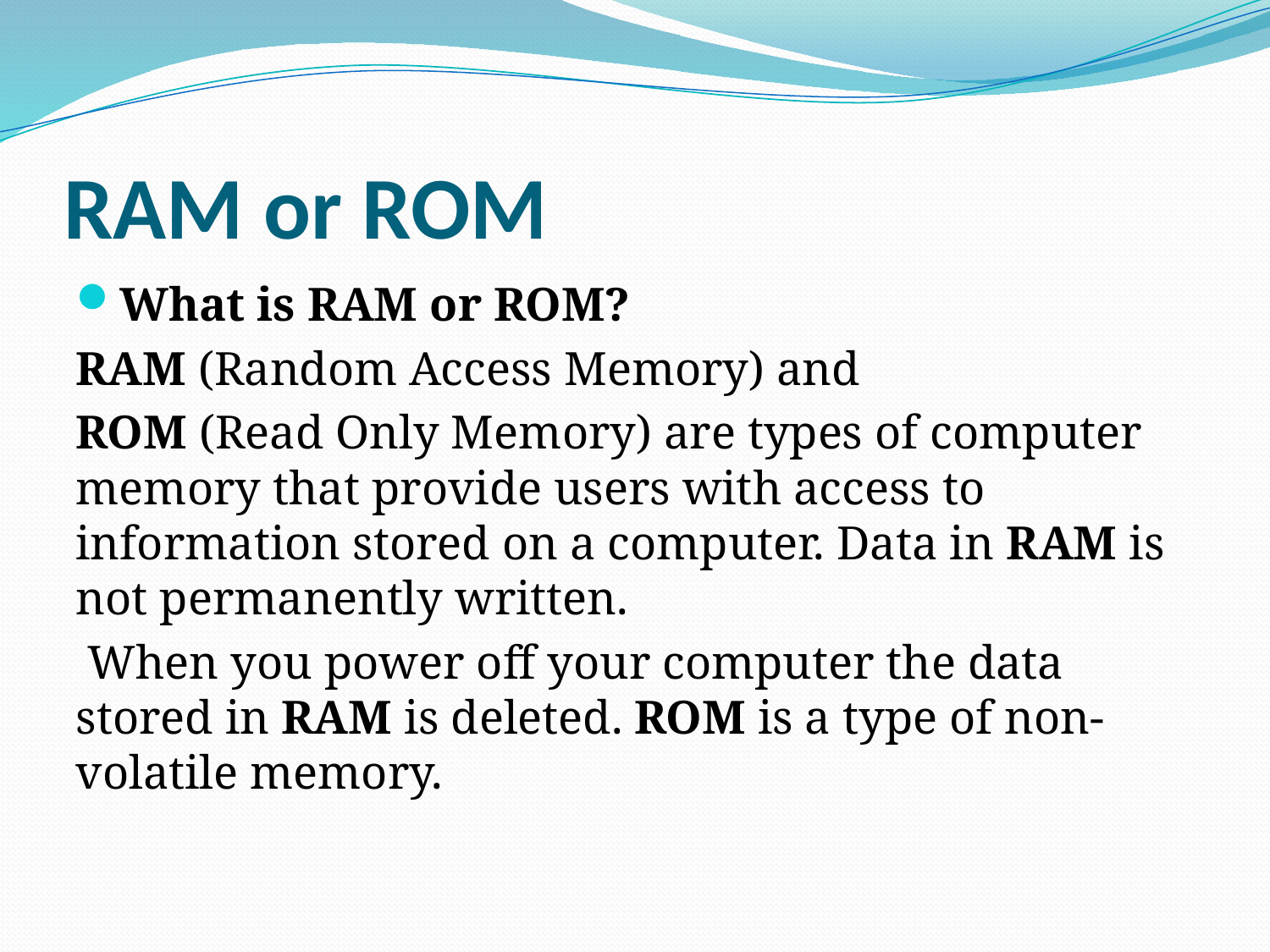

# RAM or ROM
What is RAM or ROM?
RAM (Random Access Memory) and
ROM (Read Only Memory) are types of computer memory that provide users with access to information stored on a computer. Data in RAM is not permanently written.
 When you power off your computer the data stored in RAM is deleted. ROM is a type of non- volatile memory.